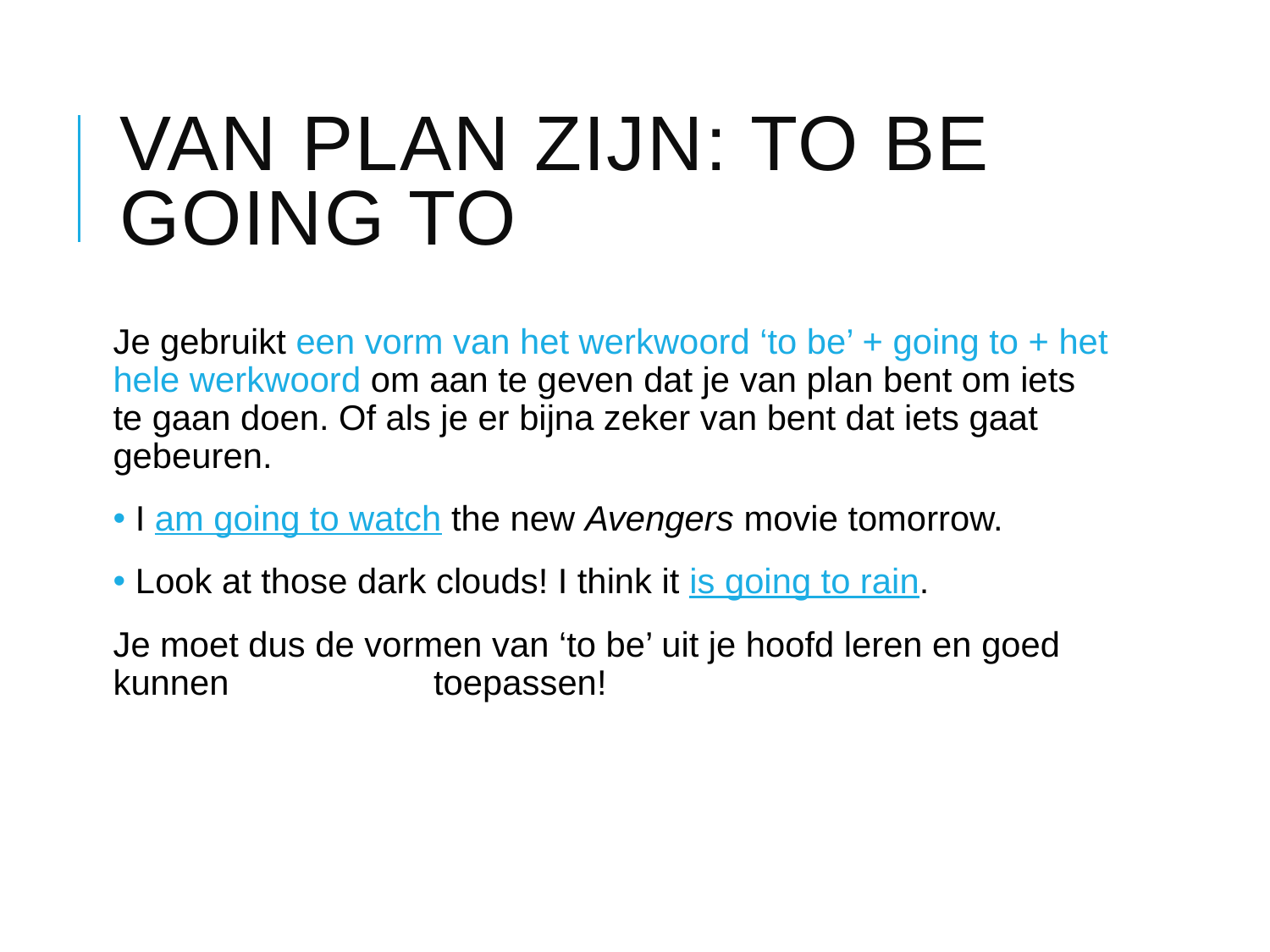

# VAN PLAN ZIJN: TO BE GOING TO
Je gebruikt een vorm van het werkwoord ‘to be’ + going to + het hele werkwoord om aan te geven dat je van plan bent om iets te gaan doen. Of als je er bijna zeker van bent dat iets gaat gebeuren.
 I am going to watch the new Avengers movie tomorrow.
 Look at those dark clouds! I think it is going to rain.
Je moet dus de vormen van ‘to be’ uit je hoofd leren en goed kunnen                     toepassen!